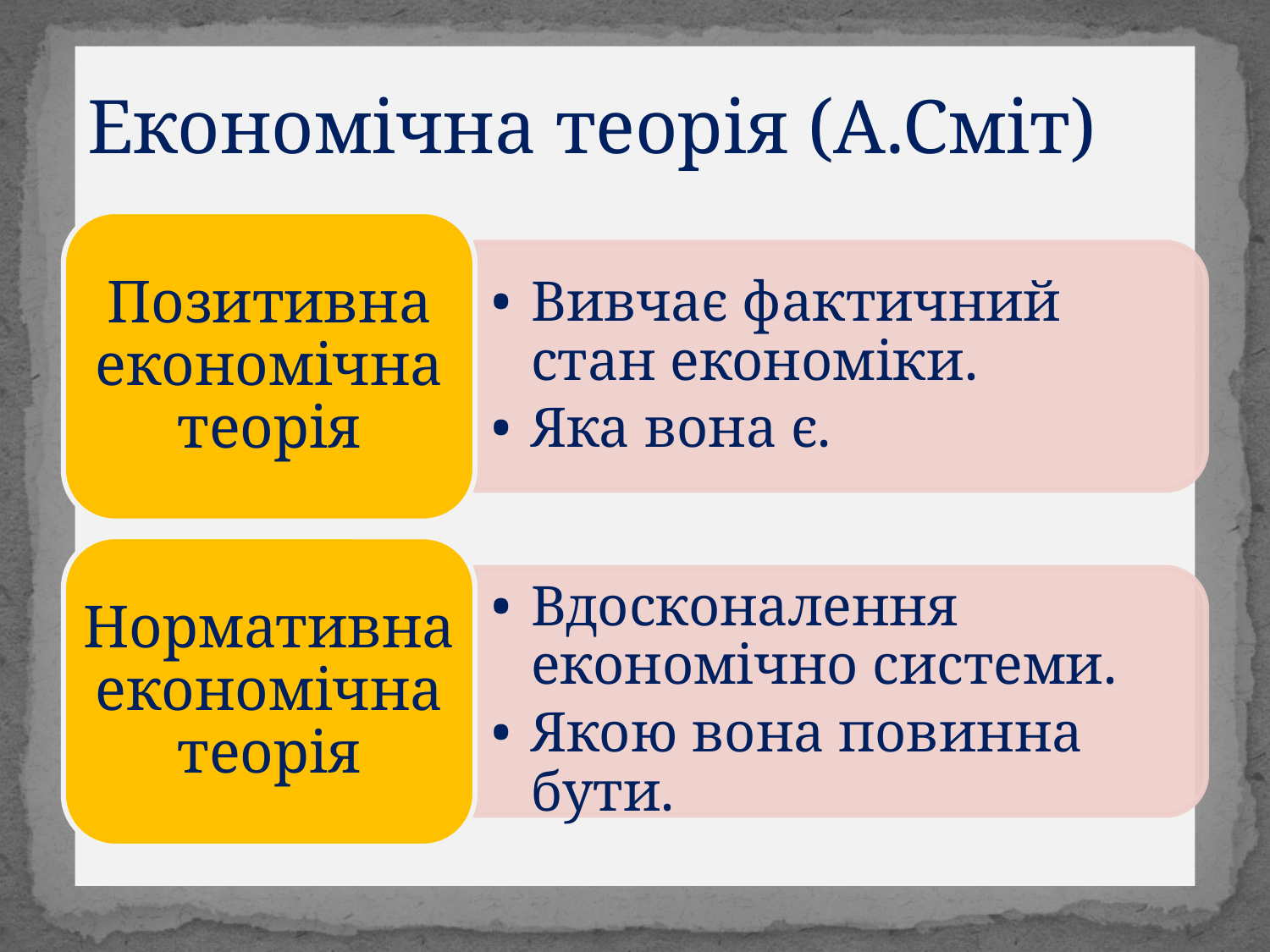

# Економічна теорія (А.Сміт)

Позитивна економічна теорія
Вивчає фактичний стан економіки.
Яка вона є.

Нормативна економічна теорія
Вдосконалення економічно системи.
Якою вона повинна бути.